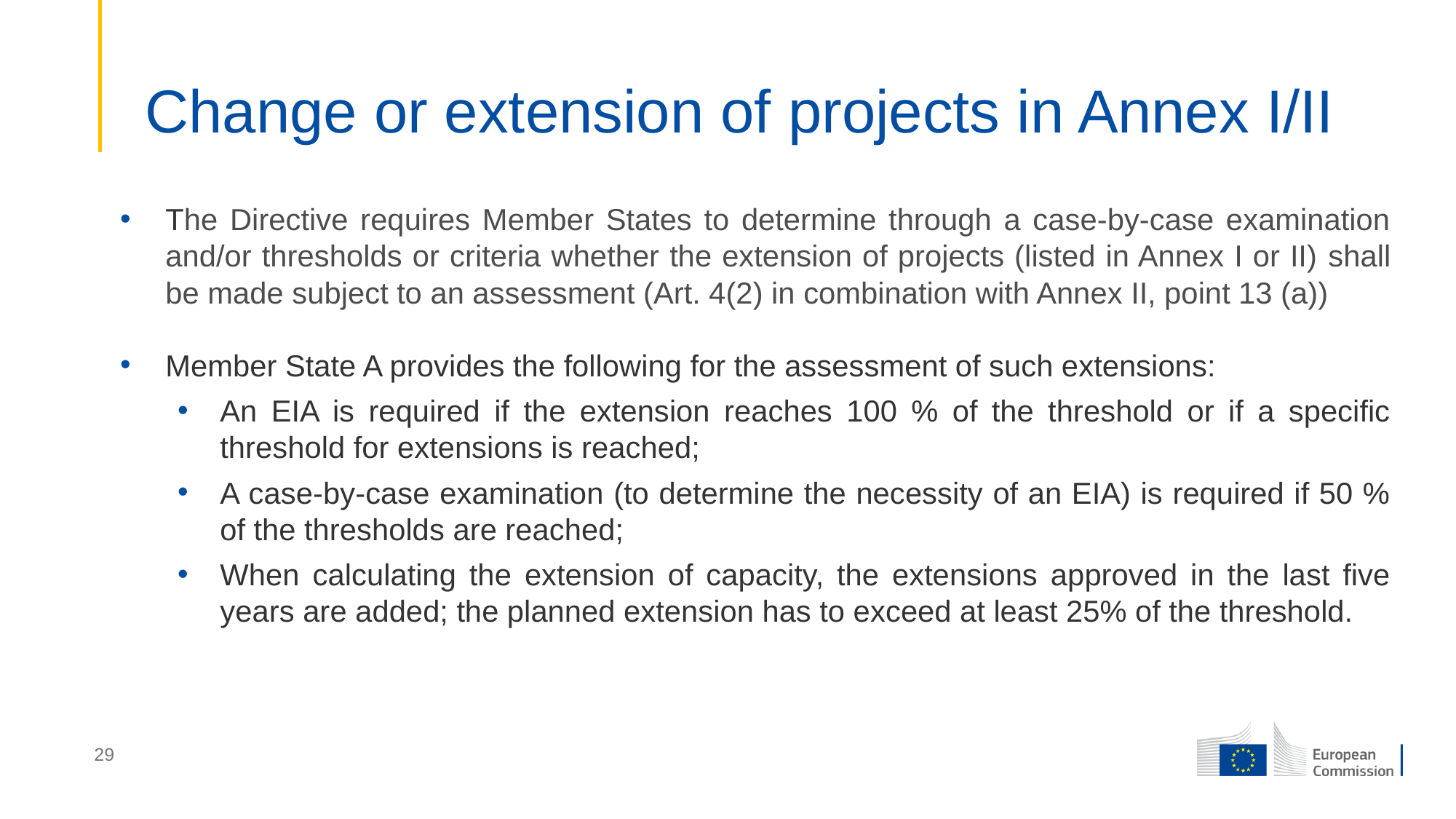

# Change or extension of projects in Annex I/II
The Directive requires Member States to determine through a case-by-case examination and/or thresholds or criteria whether the extension of projects (listed in Annex I or II) shall be made subject to an assessment (Art. 4(2) in combination with Annex II, point 13 (a))

Member State A provides the following for the assessment of such extensions:
An EIA is required if the extension reaches 100 % of the threshold or if a specific threshold for extensions is reached;
A case-by-case examination (to determine the necessity of an EIA) is required if 50 % of the thresholds are reached;
When calculating the extension of capacity, the extensions approved in the last five years are added; the planned extension has to exceed at least 25% of the threshold.
29